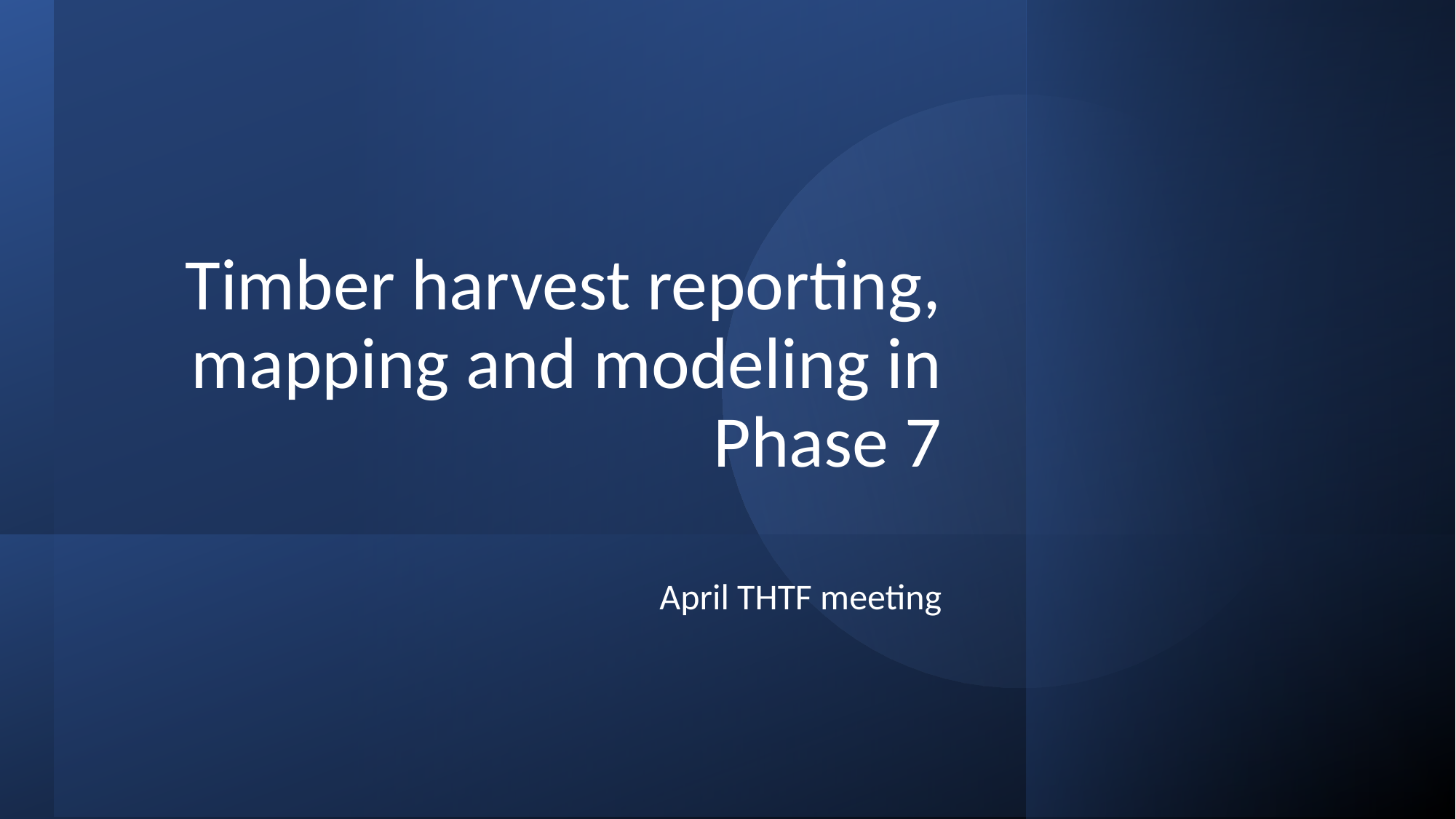

# Timber harvest reporting, mapping and modeling in Phase 7

April THTF meeting